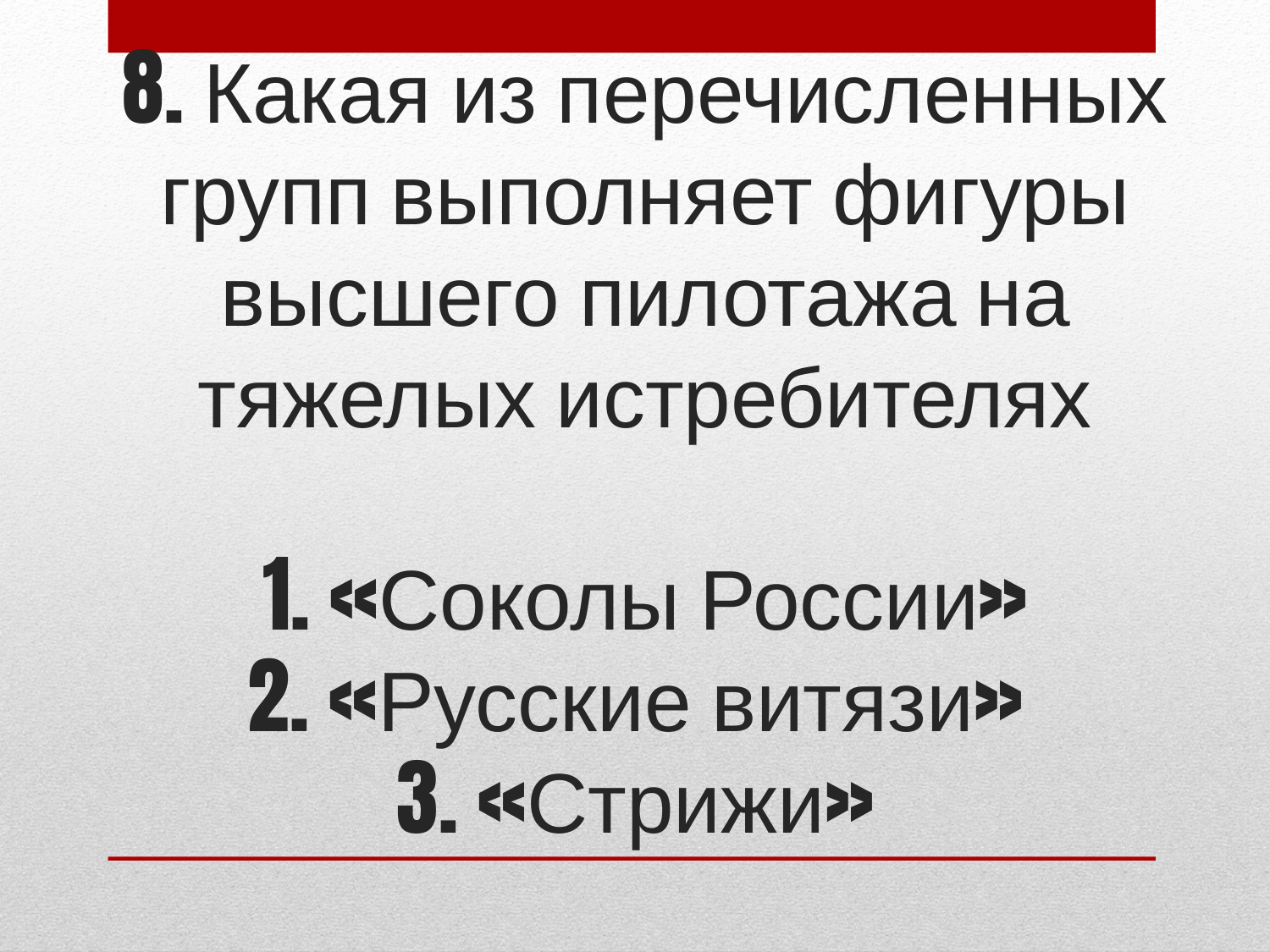

# 8. Какая из перечисленных групп выполняет фигуры высшего пилотажа на тяжелых истребителях 1. «Соколы России» 2. «Русские витязи» 3. «Стрижи»